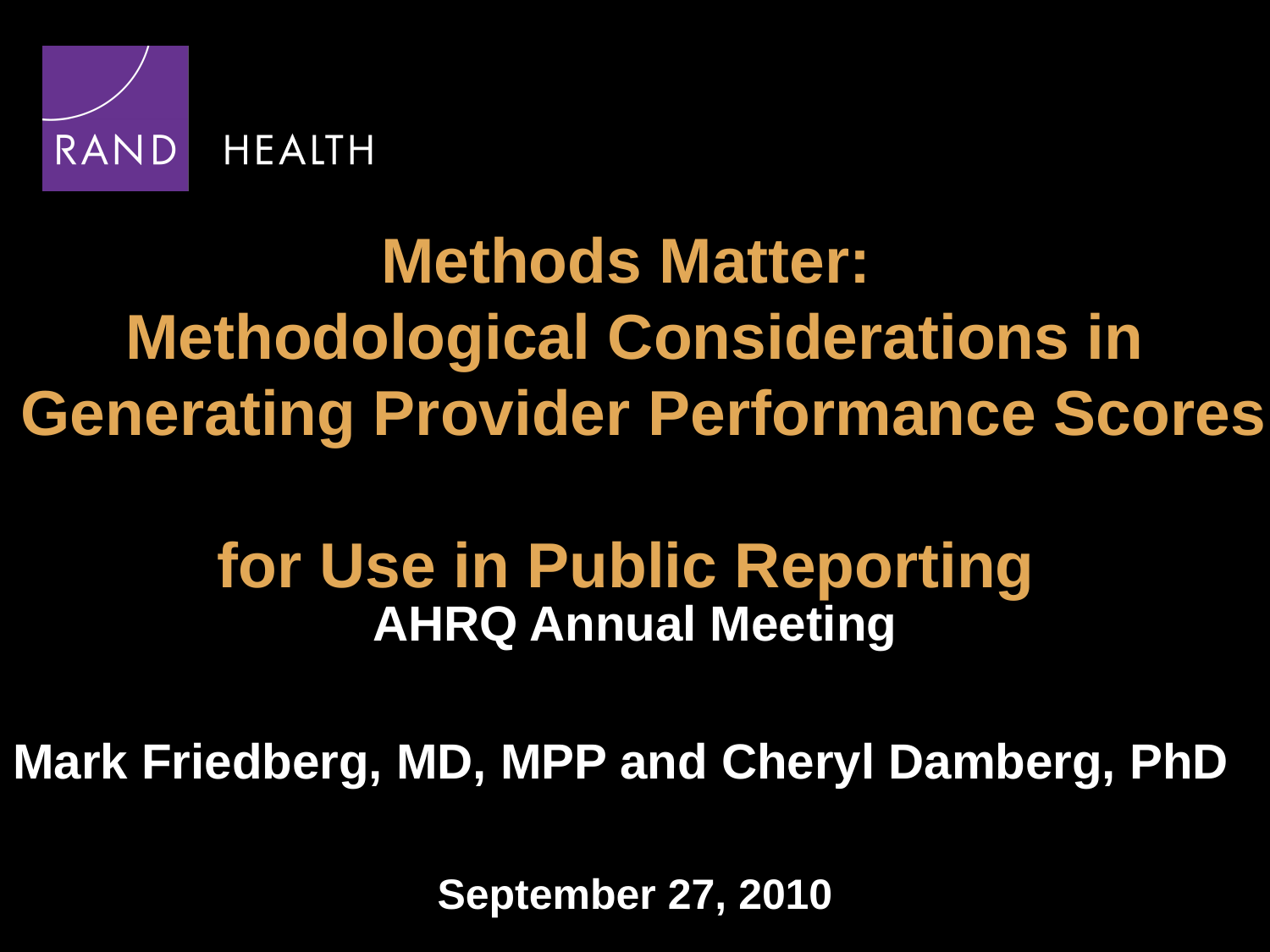

# Methods Matter: Methodological Considerations in Generating Provider Performance Scores for Use in Public Reporting
AHRQ Annual Meeting

Mark Friedberg, MD, MPP and Cheryl Damberg, PhD

September 27, 2010